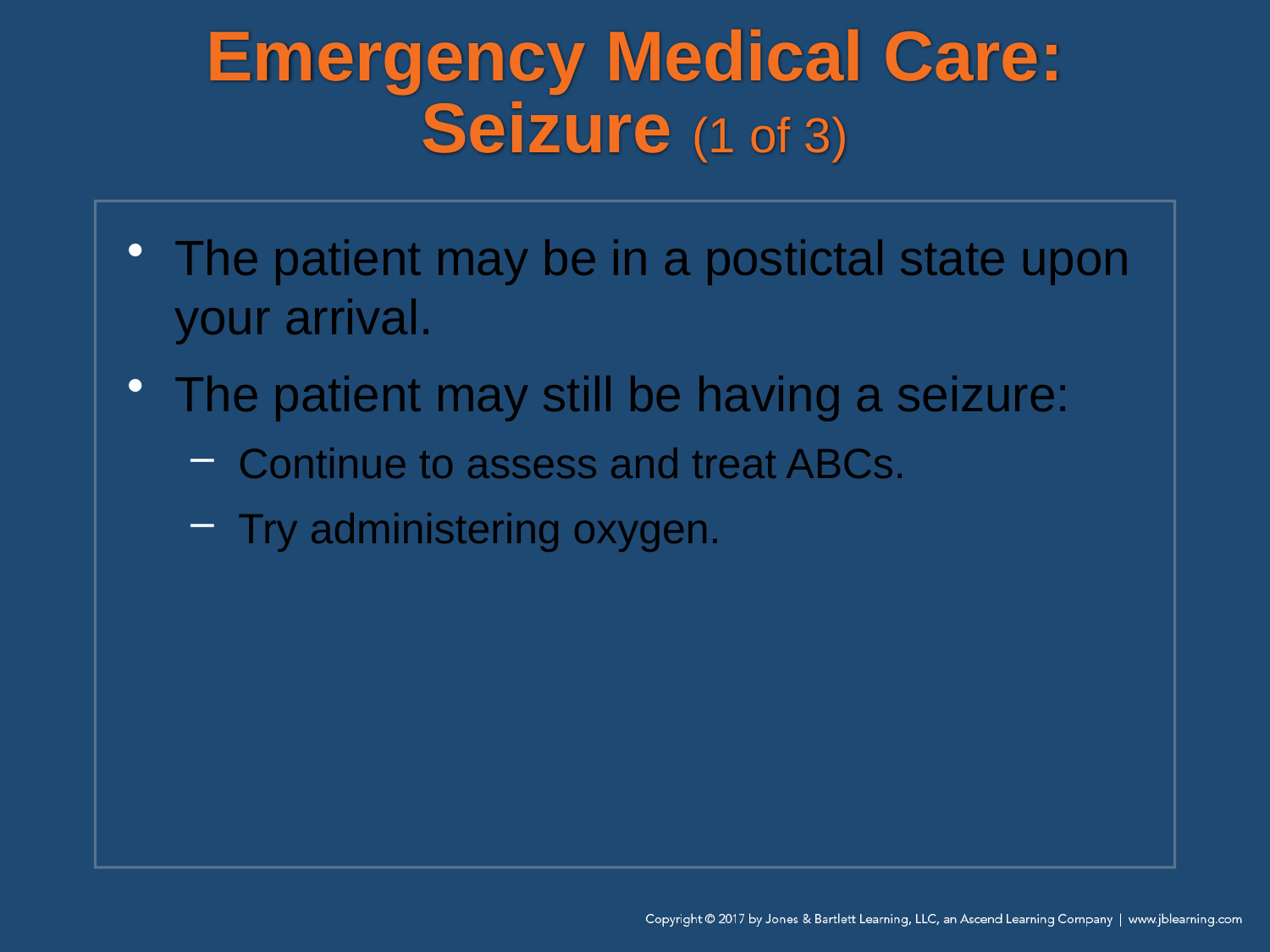

# Emergency Medical Care: Seizure (1 of 3)
The patient may be in a postictal state upon your arrival.
The patient may still be having a seizure:
Continue to assess and treat ABCs.
Try administering oxygen.